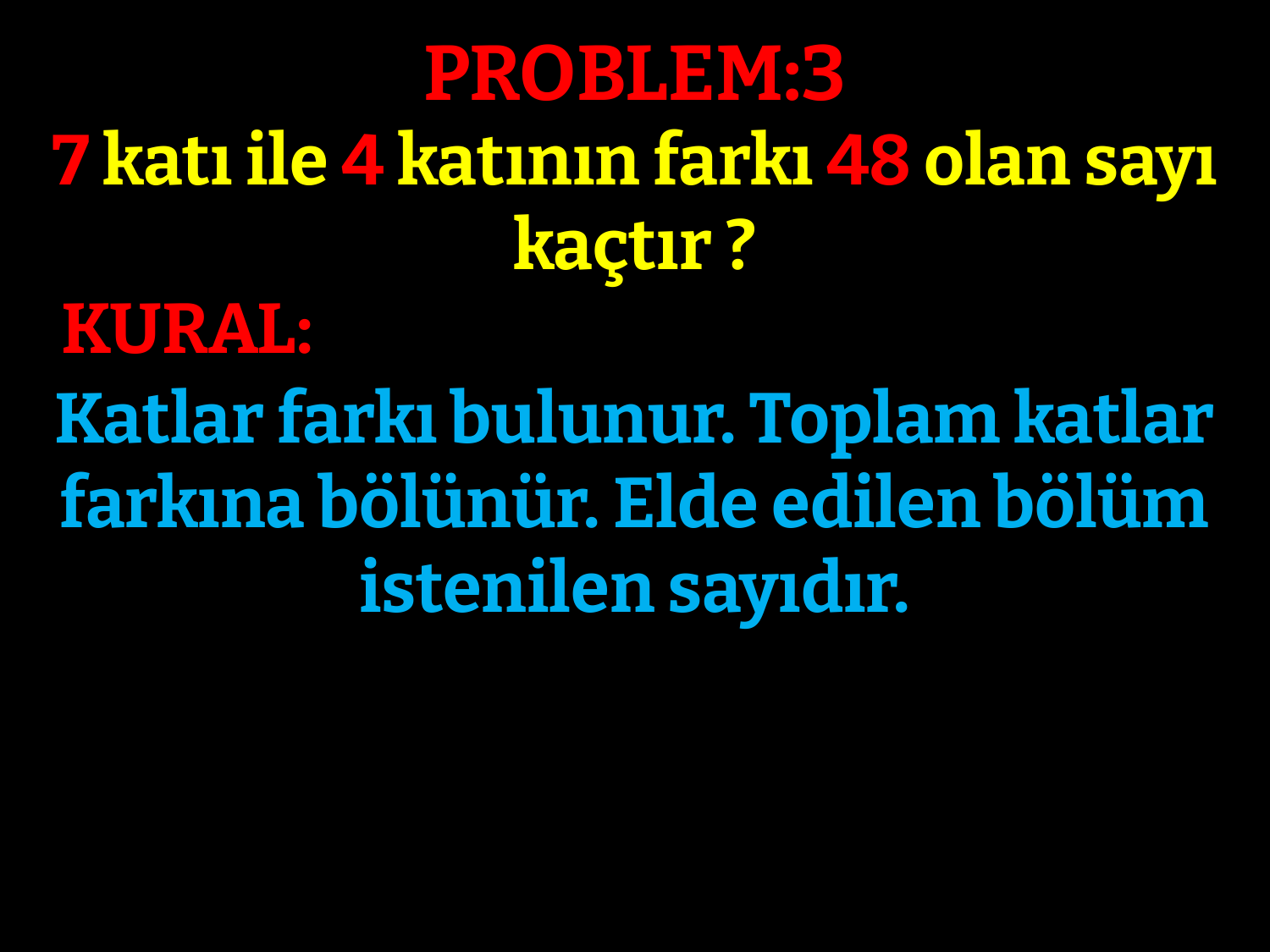

PROBLEM:3
7 katı ile 4 katının farkı 48 olan sayı kaçtır ?
KURAL:
#
Katlar farkı bulunur. Toplam katlar farkına bölünür. Elde edilen bölüm istenilen sayıdır.